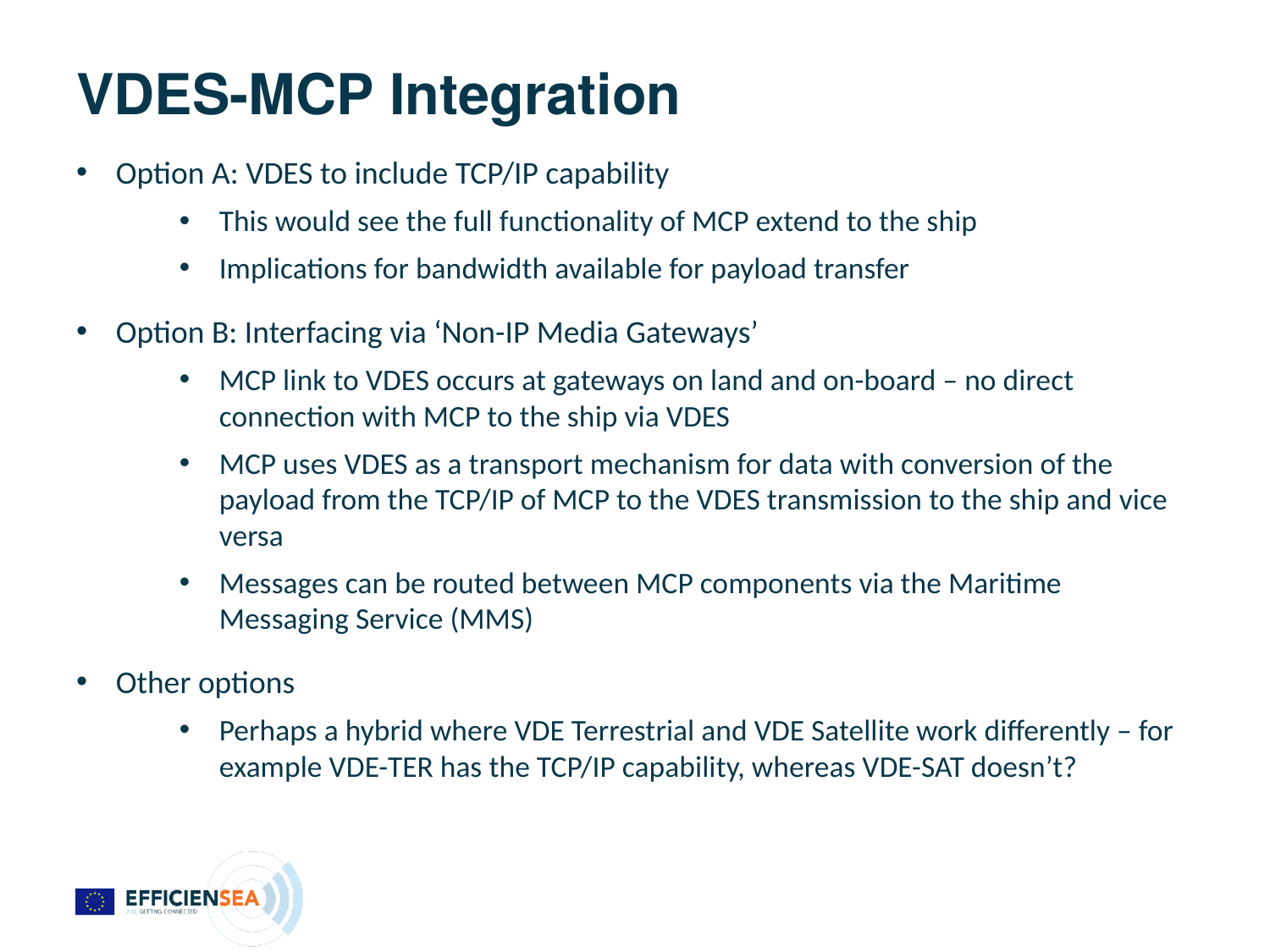

# VDES-MCP Integration
Option A: VDES to include TCP/IP capability
This would see the full functionality of MCP extend to the ship
Implications for bandwidth available for payload transfer
Option B: Interfacing via ‘Non-IP Media Gateways’
MCP link to VDES occurs at gateways on land and on-board – no direct connection with MCP to the ship via VDES
MCP uses VDES as a transport mechanism for data with conversion of the payload from the TCP/IP of MCP to the VDES transmission to the ship and vice versa
Messages can be routed between MCP components via the Maritime Messaging Service (MMS)
Other options
Perhaps a hybrid where VDE Terrestrial and VDE Satellite work differently – for example VDE-TER has the TCP/IP capability, whereas VDE-SAT doesn’t?